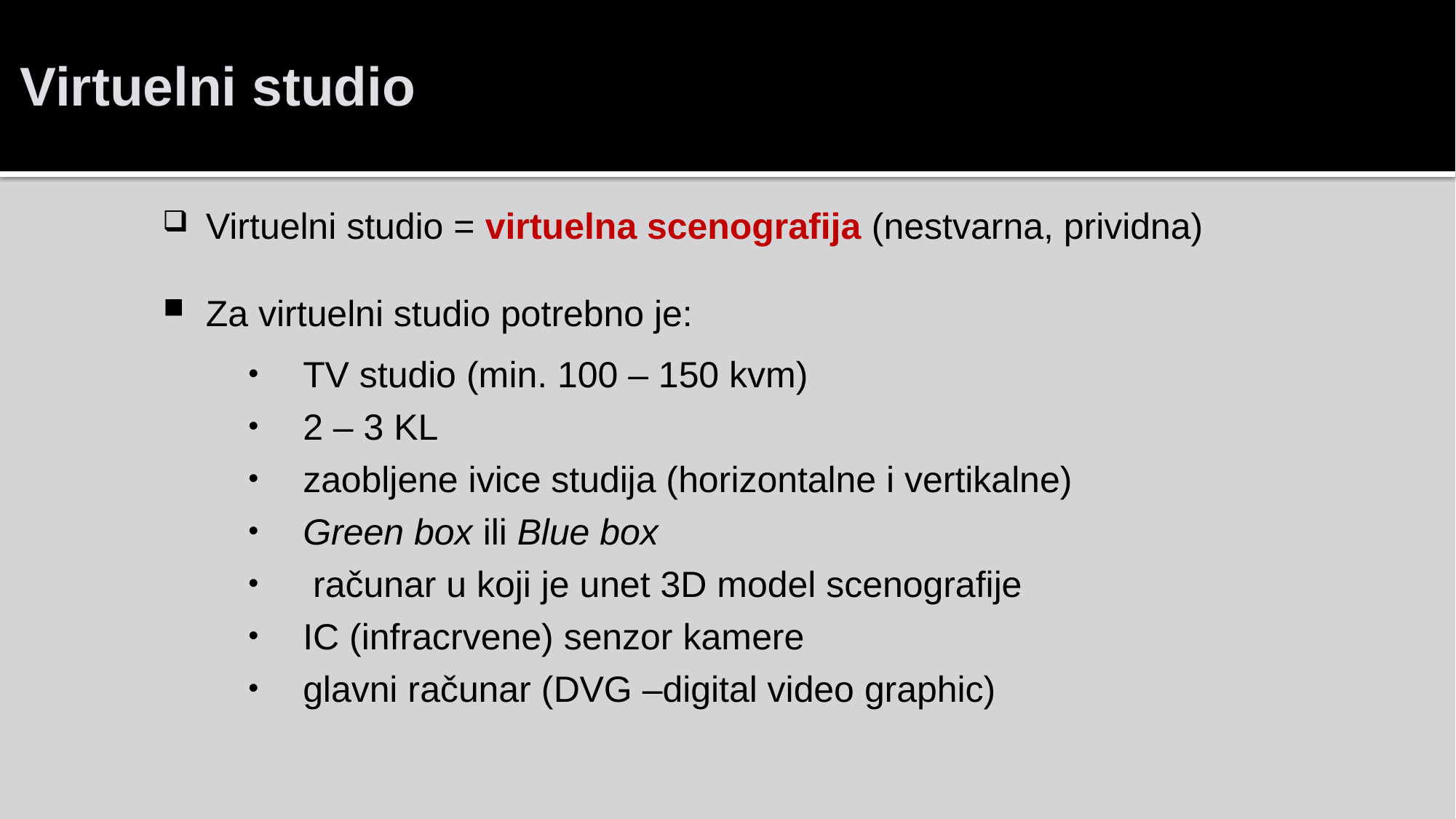

# Virtuelni studio

Virtuelni studio = virtuelna scenografija (nestvarna, prividna)

Za virtuelni studio potrebno je:

TV studio (min. 100 – 150 kvm)
2 – 3 KL
zaobljene ivice studija (horizontalne i vertikalne)
Green box ili Blue box
 računar u koji je unet 3D model scenografije
IC (infracrvene) senzor kamere
glavni računar (DVG –digital video graphic)